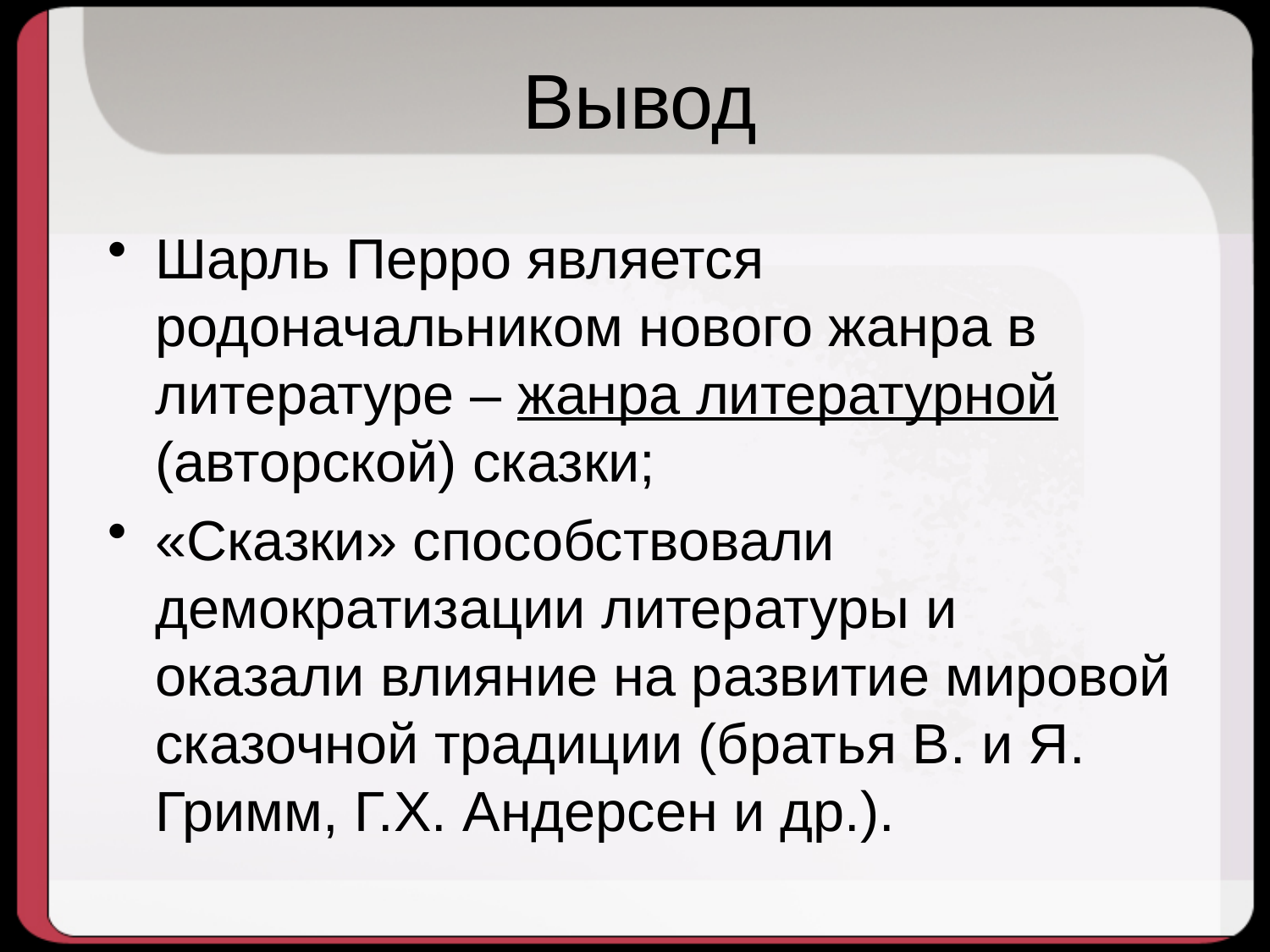

# Вывод
Шарль Перро является родоначальником нового жанра в литературе – жанра литературной (авторской) сказки;
«Сказки» способствовали демократизации литературы и оказали влияние на развитие мировой сказочной традиции (братья В. и Я. Гримм, Г.Х. Андерсен и др.).